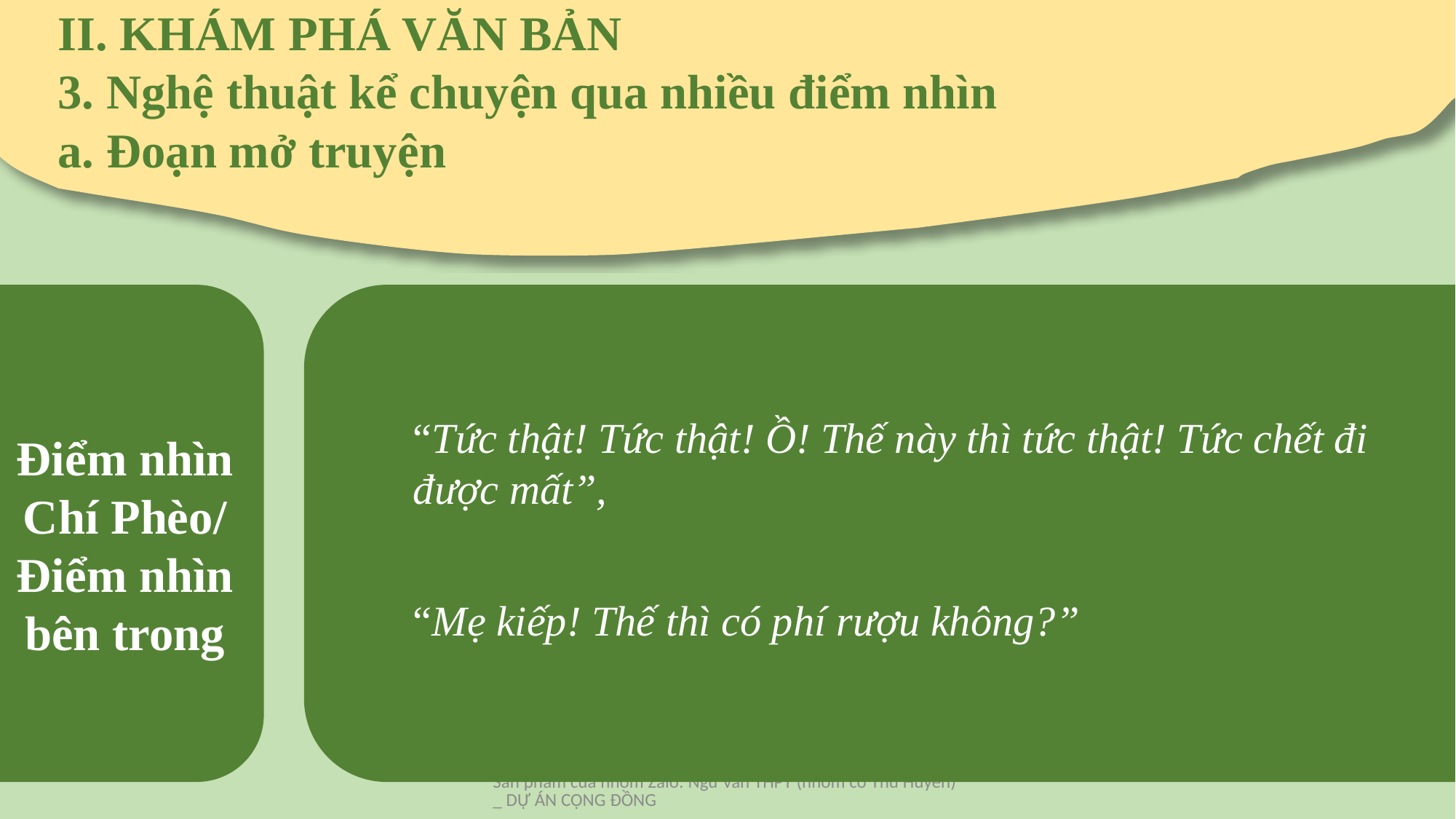

II. KHÁM PHÁ VĂN BẢN
3. Nghệ thuật kể chuyện qua nhiều điểm nhìn
a. Đoạn mở truyện

“Tức thật! Tức thật! Ồ! Thế này thì tức thật! Tức chết đi được mất”,
Điểm nhìn Chí Phèo/
Điểm nhìn bên trong
“Mẹ kiếp! Thế thì có phí rượu không?”
Sản phẩm của nhóm Zalo: Ngữ văn THPT (nhóm cô Thu Huyền)_ DỰ ÁN CỘNG ĐỒNG